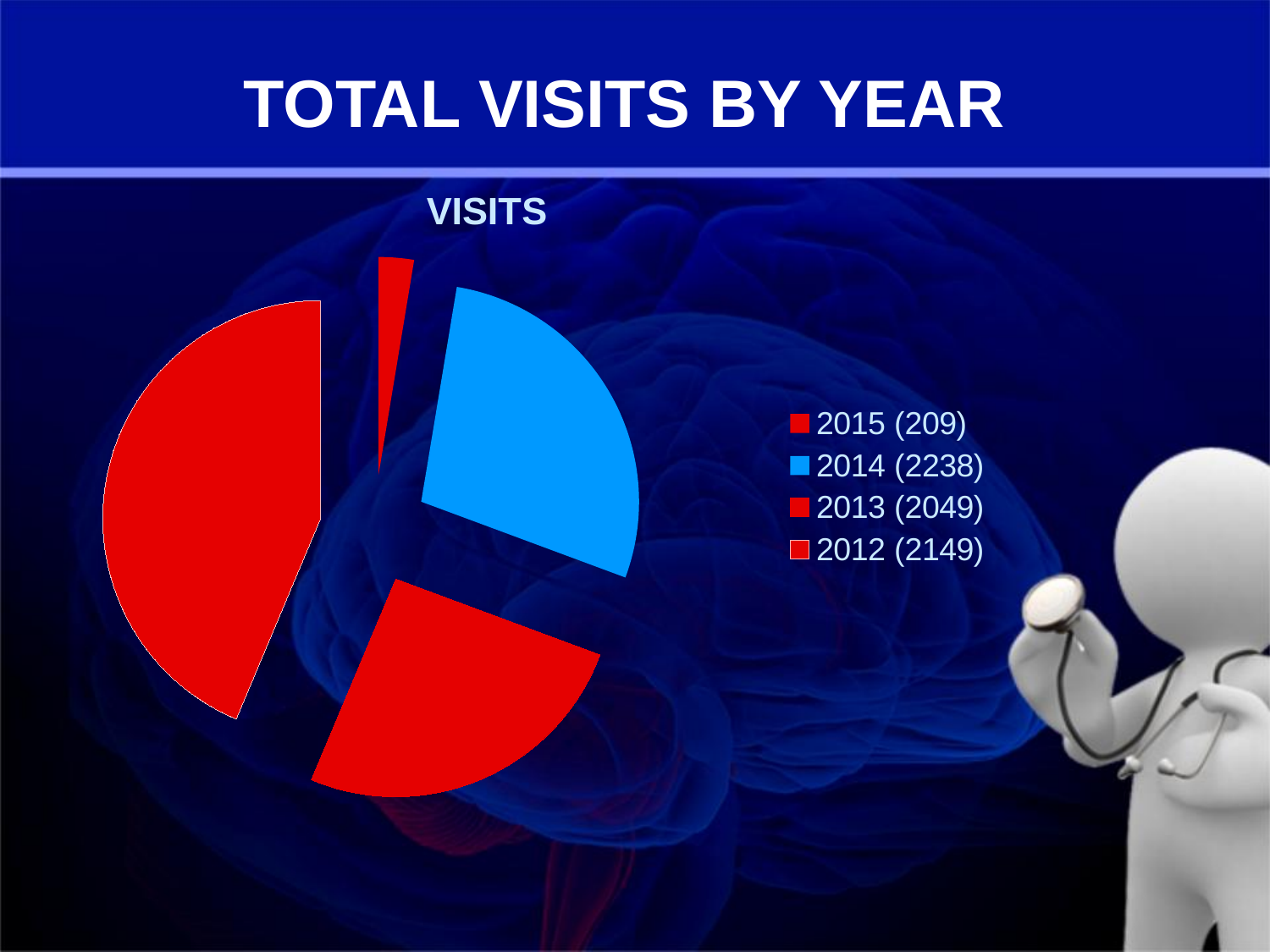

# TOTAL VISITS BY YEAR

### Chart:

| Category | VISITS |
|---|---|
| 2015 (209) | 209.0 |
| 2014 (2238) | 2238.0 |
| 2013 (2049) | 2049.0 |
| 2012 (2149) | 3485.0 |